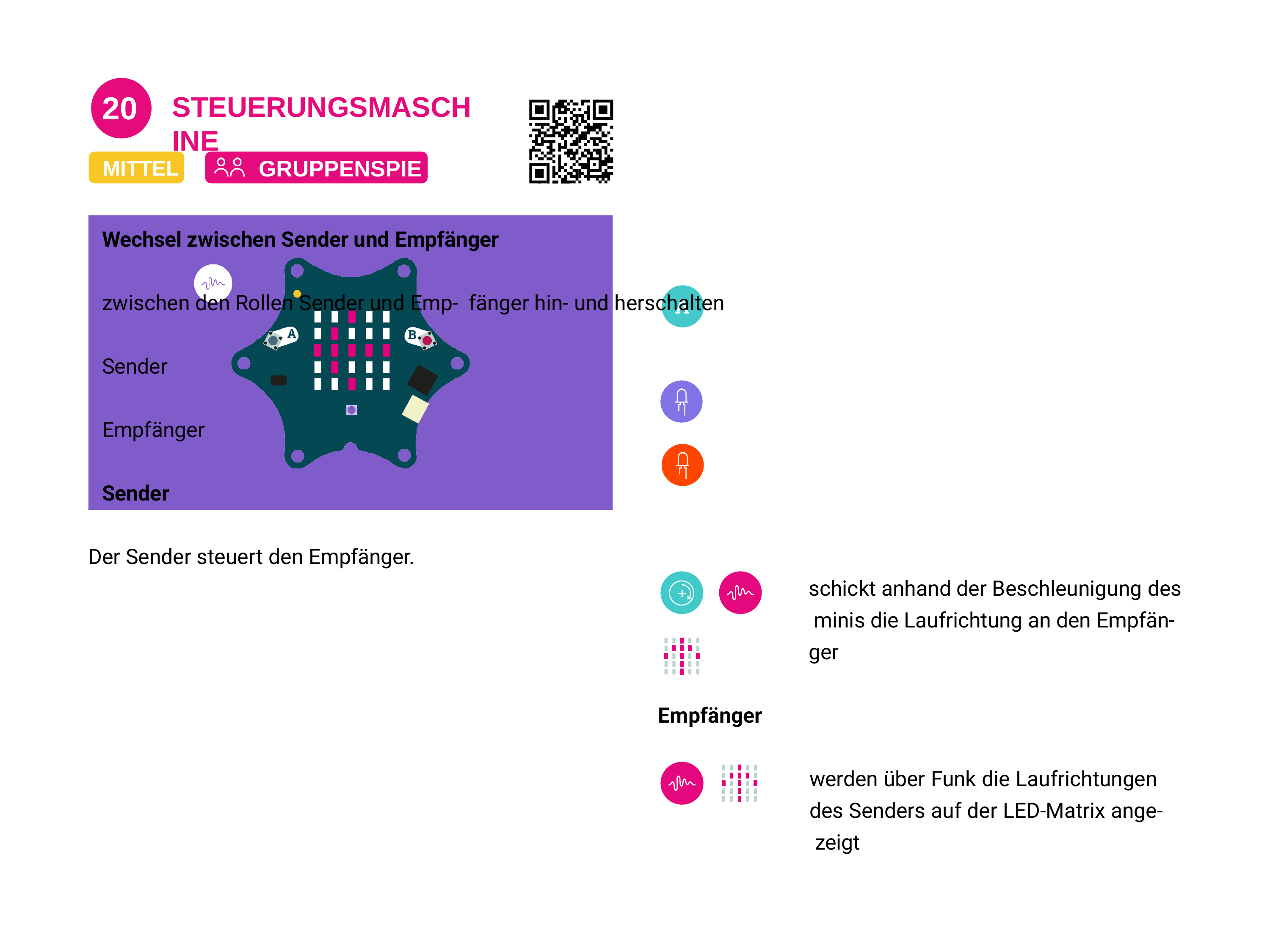

# 20
STEUERUNGSMASCHINE

GRUPPENSPIEL
MITTEL

Wechsel zwischen Sender und Empfänger

zwischen den Rollen Sender und Emp-  fänger hin- und herschalten

Sender

Empfänger

Sender

Der Sender steuert den Empfänger.
schickt anhand der Beschleunigung des  minis die Laufrichtung an den Empfän-  ger

Empfänger

werden über Funk die Laufrichtungen  des Senders auf der LED-Matrix ange-  zeigt